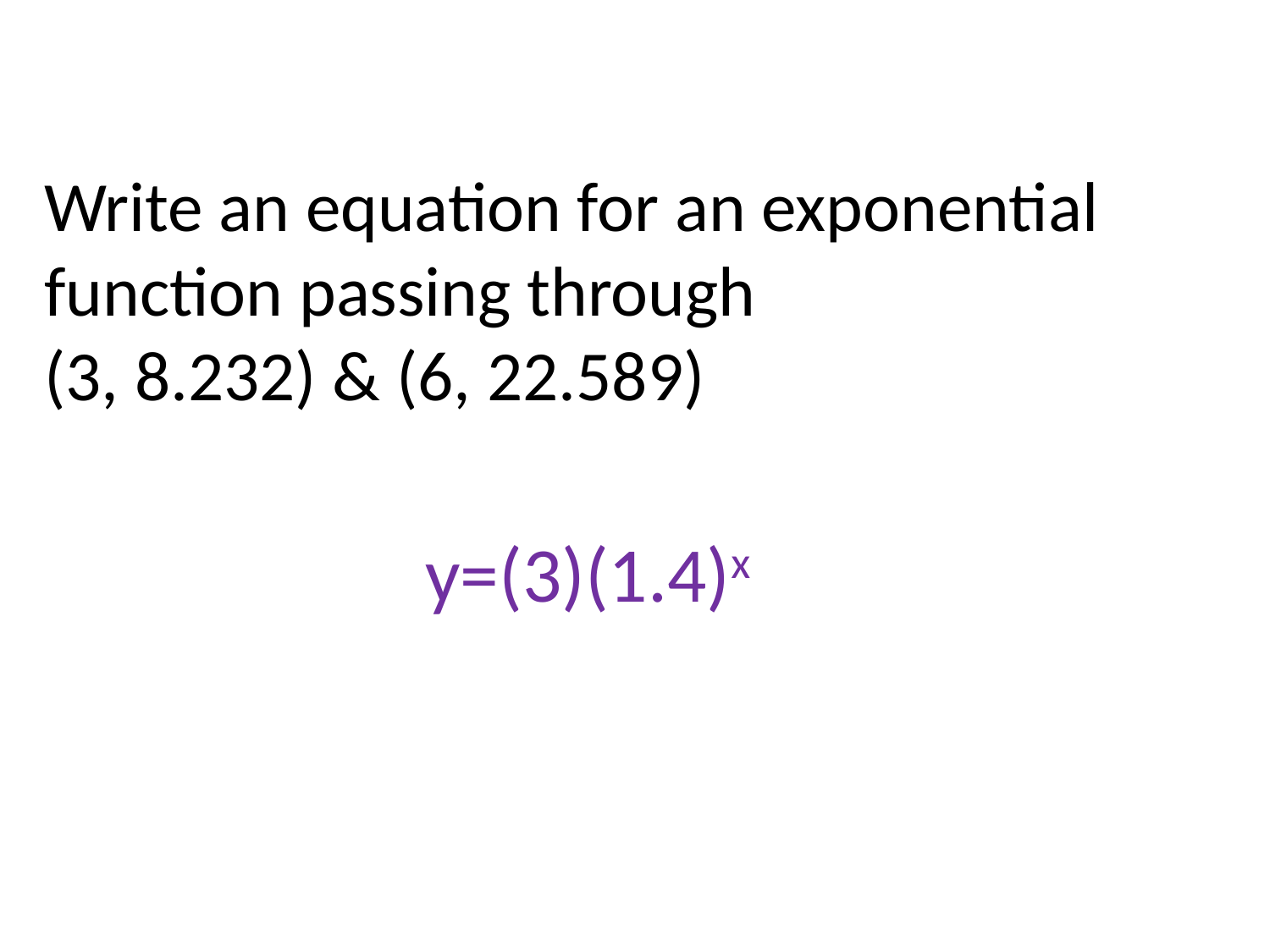

Write an equation for an exponential function passing through
(3, 8.232) & (6, 22.589)
y=(3)(1.4)x